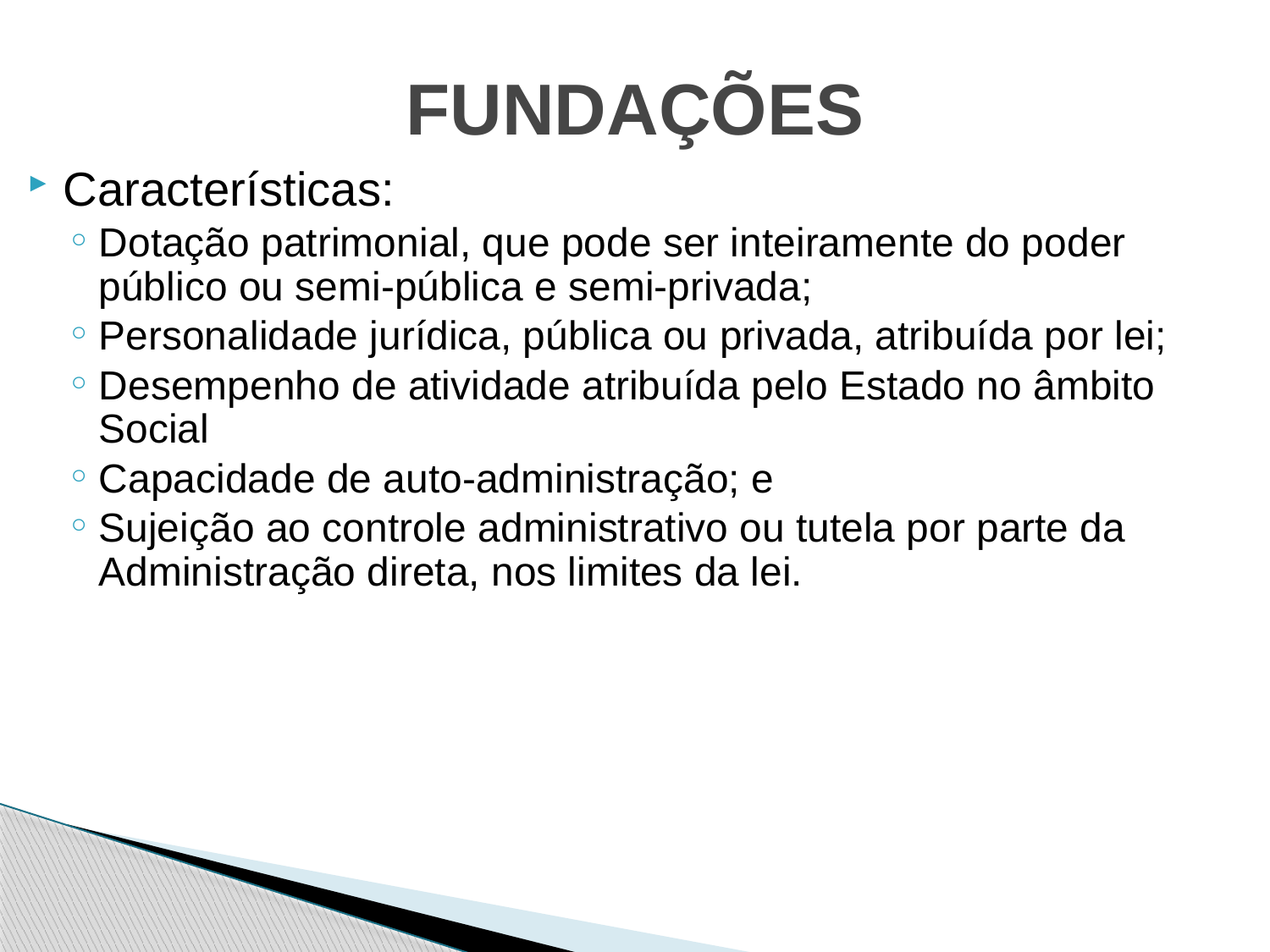

# FUNDAÇÕES
Características:
Dotação patrimonial, que pode ser inteiramente do poder público ou semi-pública e semi-privada;
Personalidade jurídica, pública ou privada, atribuída por lei;
Desempenho de atividade atribuída pelo Estado no âmbito Social
Capacidade de auto-administração; e
Sujeição ao controle administrativo ou tutela por parte da Administração direta, nos limites da lei.